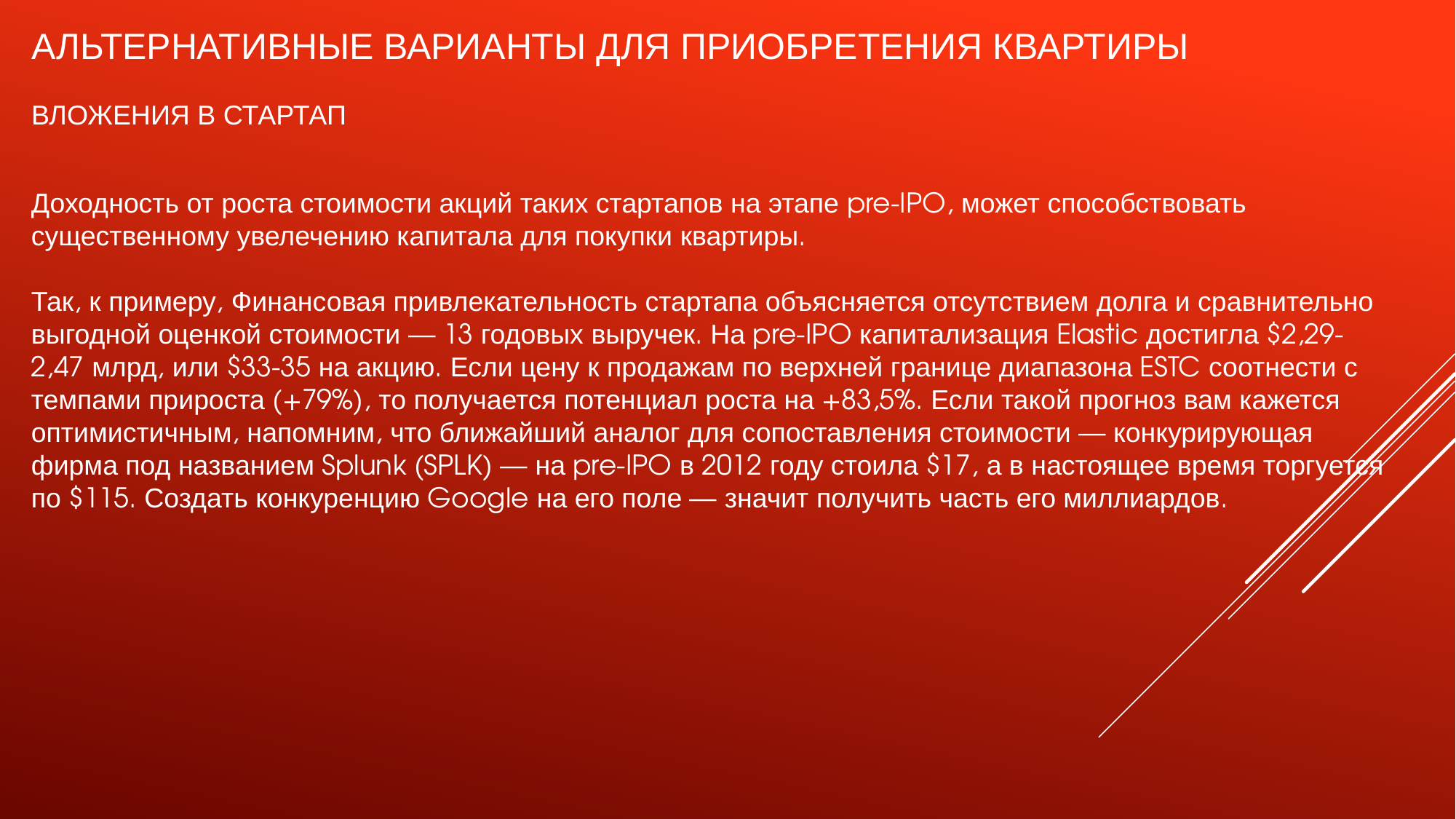

Альтернативные варианты для приобретения квартиры
Вложения в стартап
Доходность от роста стоимости акций таких стартапов на этапе pre-IPO, может способствовать существенному увелечению капитала для покупки квартиры.

Так, к примеру, Финансовая привлекательность стартапа объясняется отсутствием долга и сравнительно выгодной оценкой стоимости — 13 годовых выручек. На pre-IPO капитализация Elastic достигла $2,29-2,47 млрд, или $33-35 на акцию. Если цену к продажам по верхней границе диапазона ESTC соотнести с темпами прироста (+79%), то получается потенциал роста на +83,5%. Если такой прогноз вам кажется оптимистичным, напомним, что ближайший аналог для сопоставления стоимости — конкурирующая фирма под названием Splunk (SPLK) — на pre-IPO в 2012 году стоила $17, а в настоящее время торгуется по $115. Создать конкуренцию Google на его поле — значит получить часть его миллиардов.